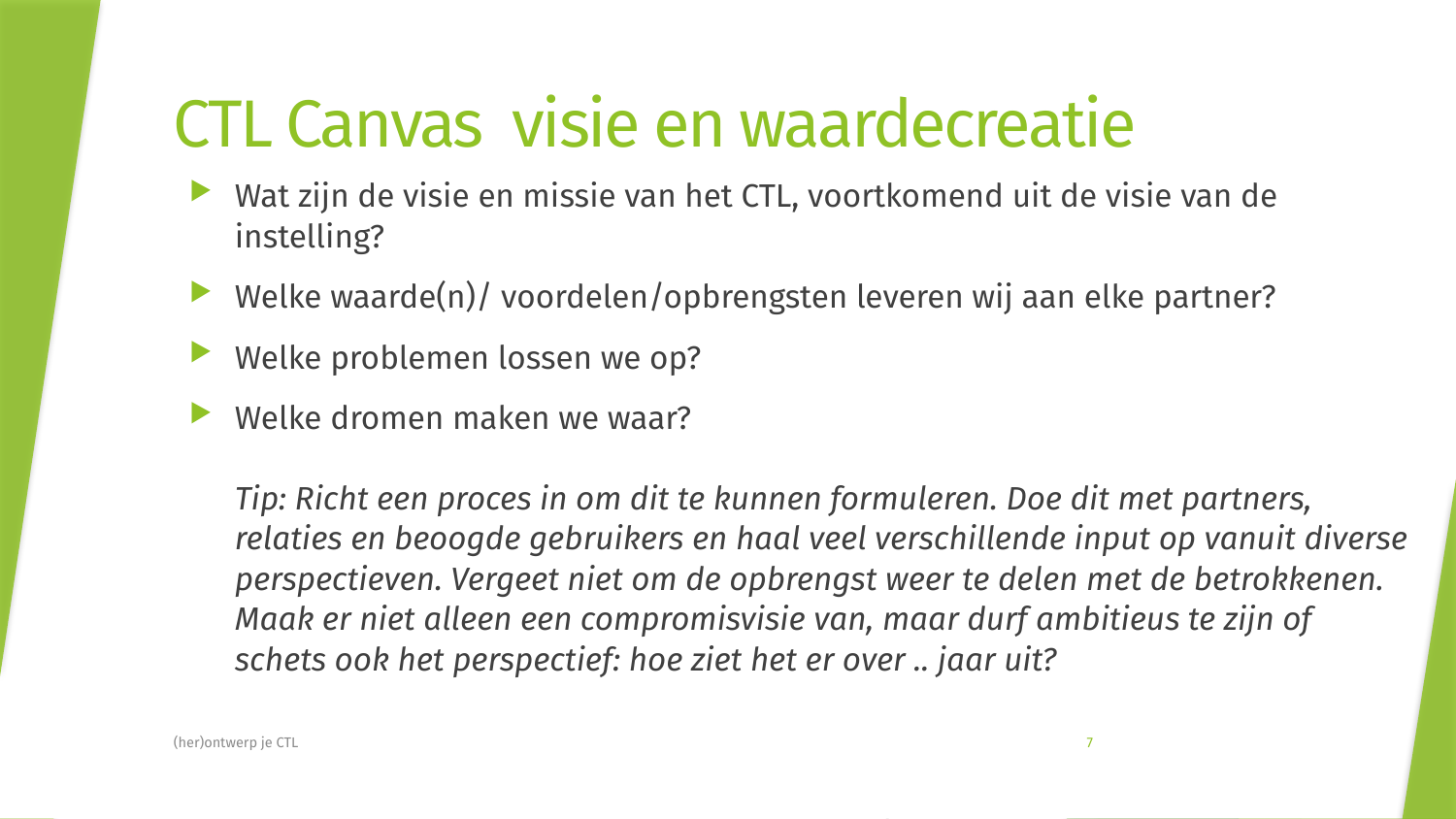

# CTL Canvas  visie en waardecreatie
Wat zijn de visie en missie van het CTL, voortkomend uit de visie van de instelling?
Welke waarde(n)/ voordelen/opbrengsten leveren wij aan elke partner?
Welke problemen lossen we op?
Welke dromen maken we waar?
Tip: Richt een proces in om dit te kunnen formuleren. Doe dit met partners, relaties en beoogde gebruikers en haal veel verschillende input op vanuit diverse perspectieven. Vergeet niet om de opbrengst weer te delen met de betrokkenen. Maak er niet alleen een compromisvisie van, maar durf ambitieus te zijn of schets ook het perspectief: hoe ziet het er over .. jaar uit?

(her)ontwerp je CTL
7